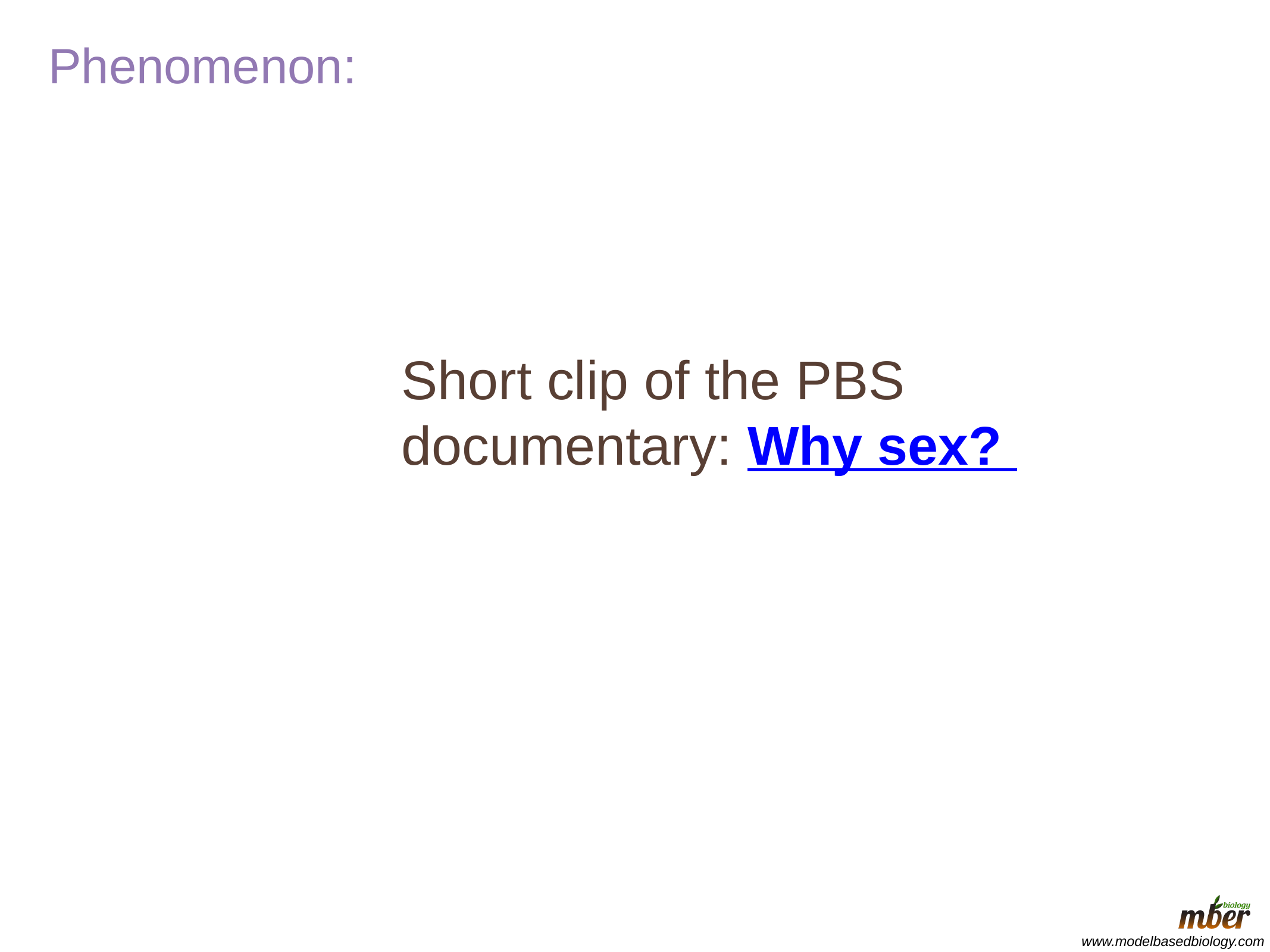

Phenomenon:
Short clip of the PBS documentary: Why sex?